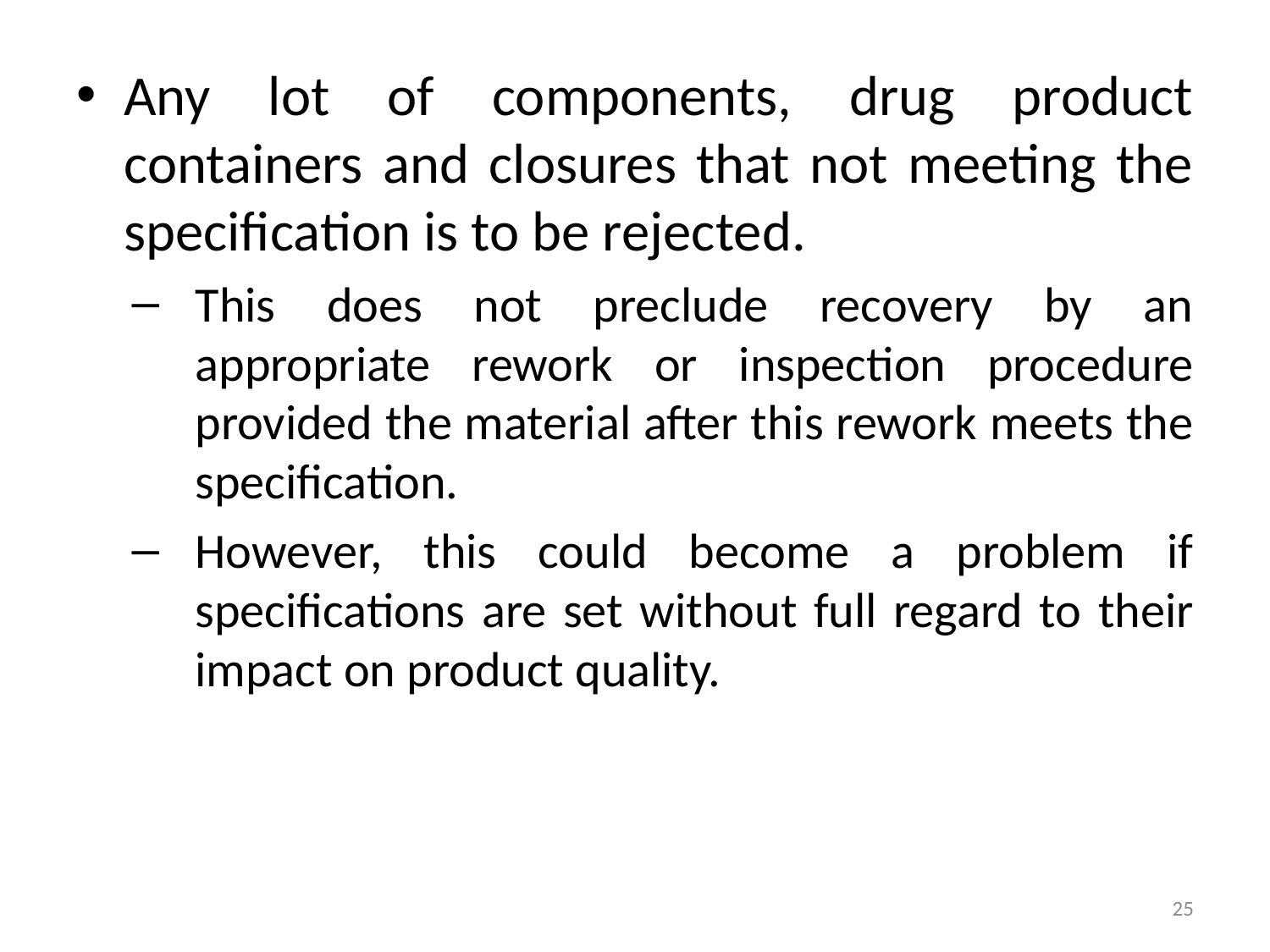

Any lot of components, drug product containers and closures that not meeting the specification is to be rejected.
This does not preclude recovery by an appropriate rework or inspection procedure provided the material after this rework meets the specification.
However, this could become a problem if specifications are set without full regard to their impact on product quality.

25